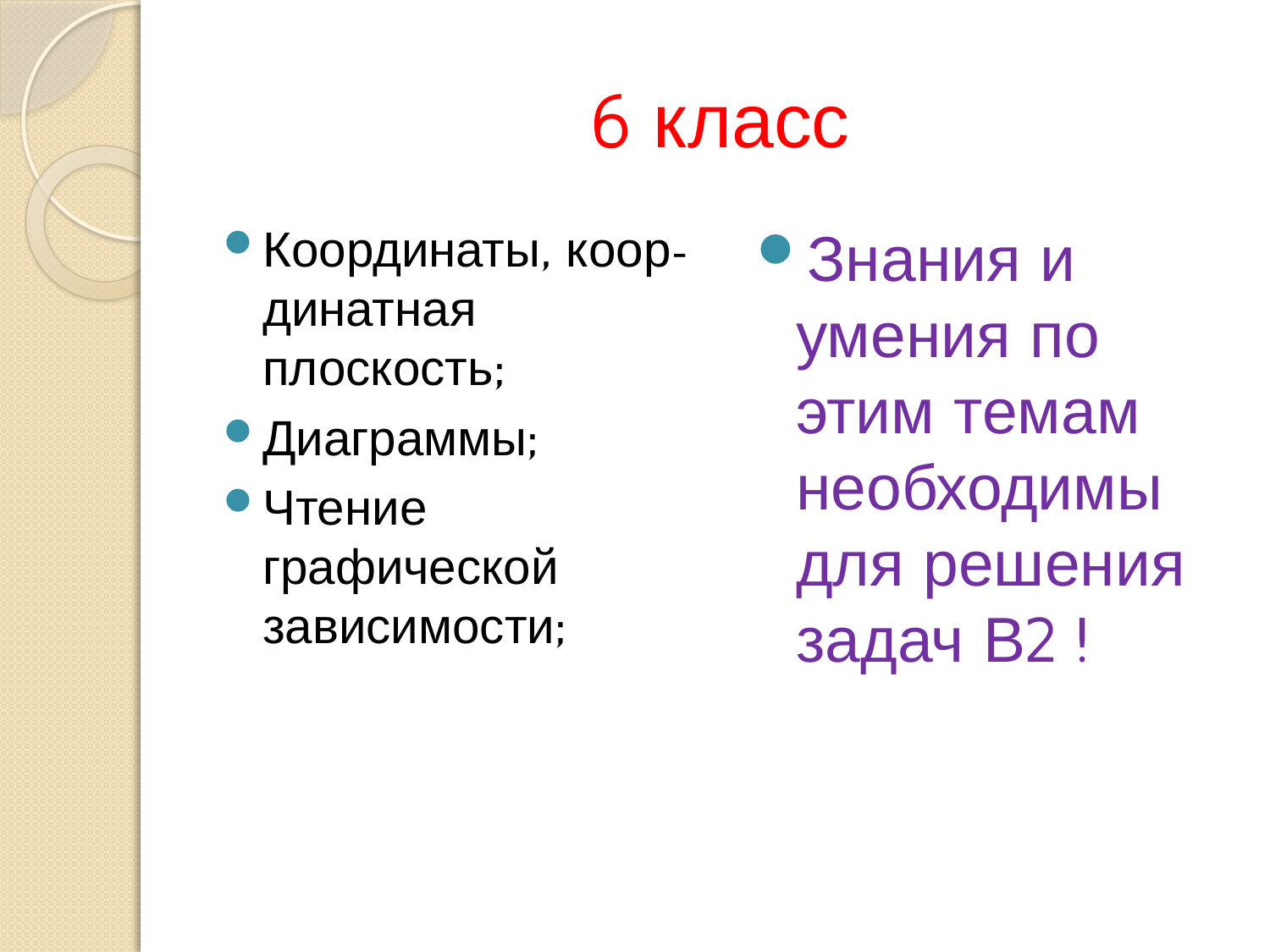

# 6 класс
Координаты, коор-динатная плоскость;
Диаграммы;
Чтение графической зависимости;
Знания и умения по этим темам необходимы для решения задач В2 !